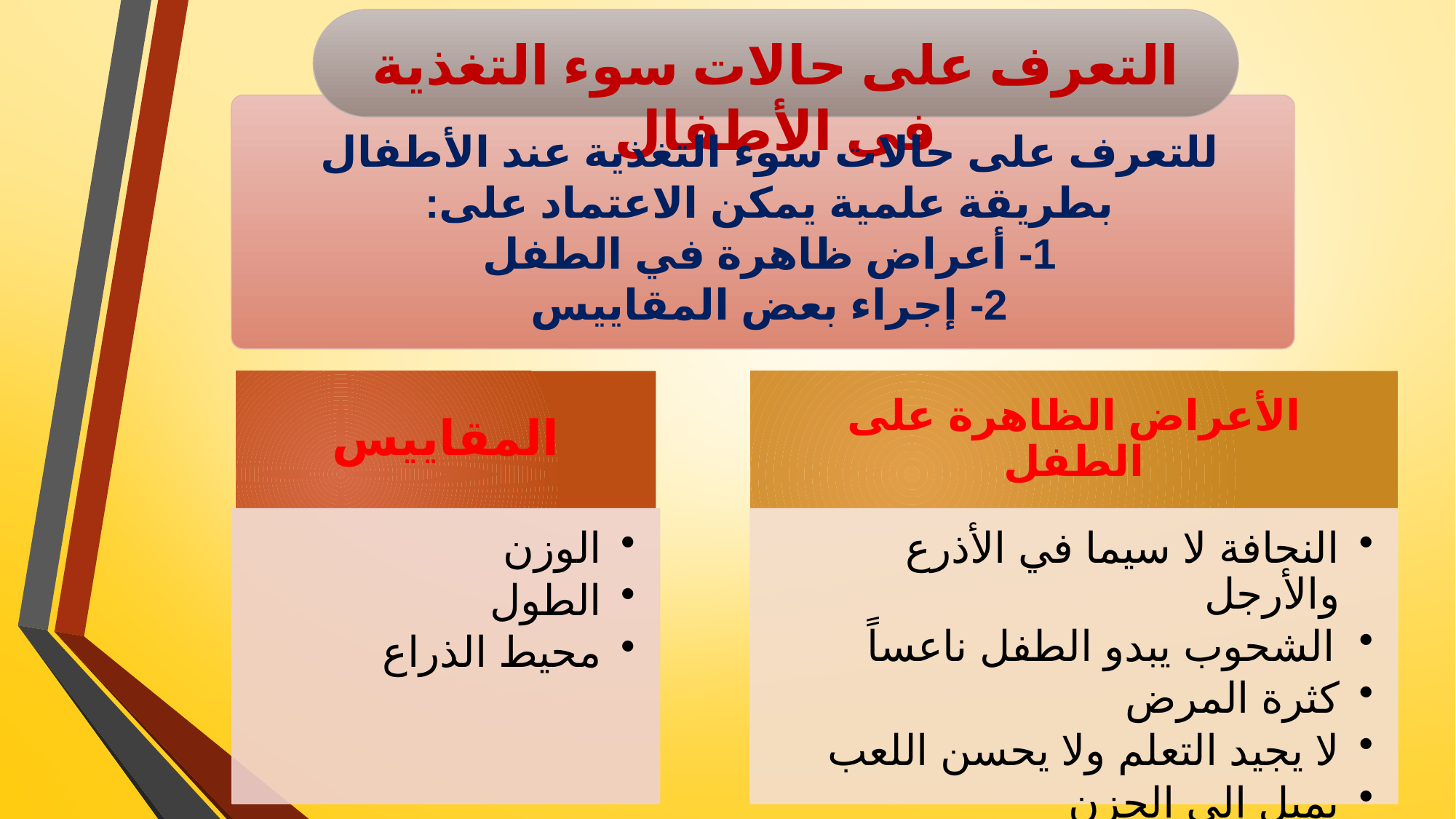

التعرف على حالات سوء التغذية في الأطفال

للتعرف على حالات سوء التغذية عند الأطفال بطريقة علمية يمكن الاعتماد على:
1- أعراض ظاهرة في الطفل
2- إجراء بعض المقاييس

المقاييس
الوزن
الطول
محيط الذراع
الأعراض الظاهرة على الطفل
النحافة لا سيما في الأذرع والأرجل
الشحوب يبدو الطفل ناعساً
كثرة المرض
لا يجيد التعلم ولا يحسن اللعب
يميل إلى الحزن